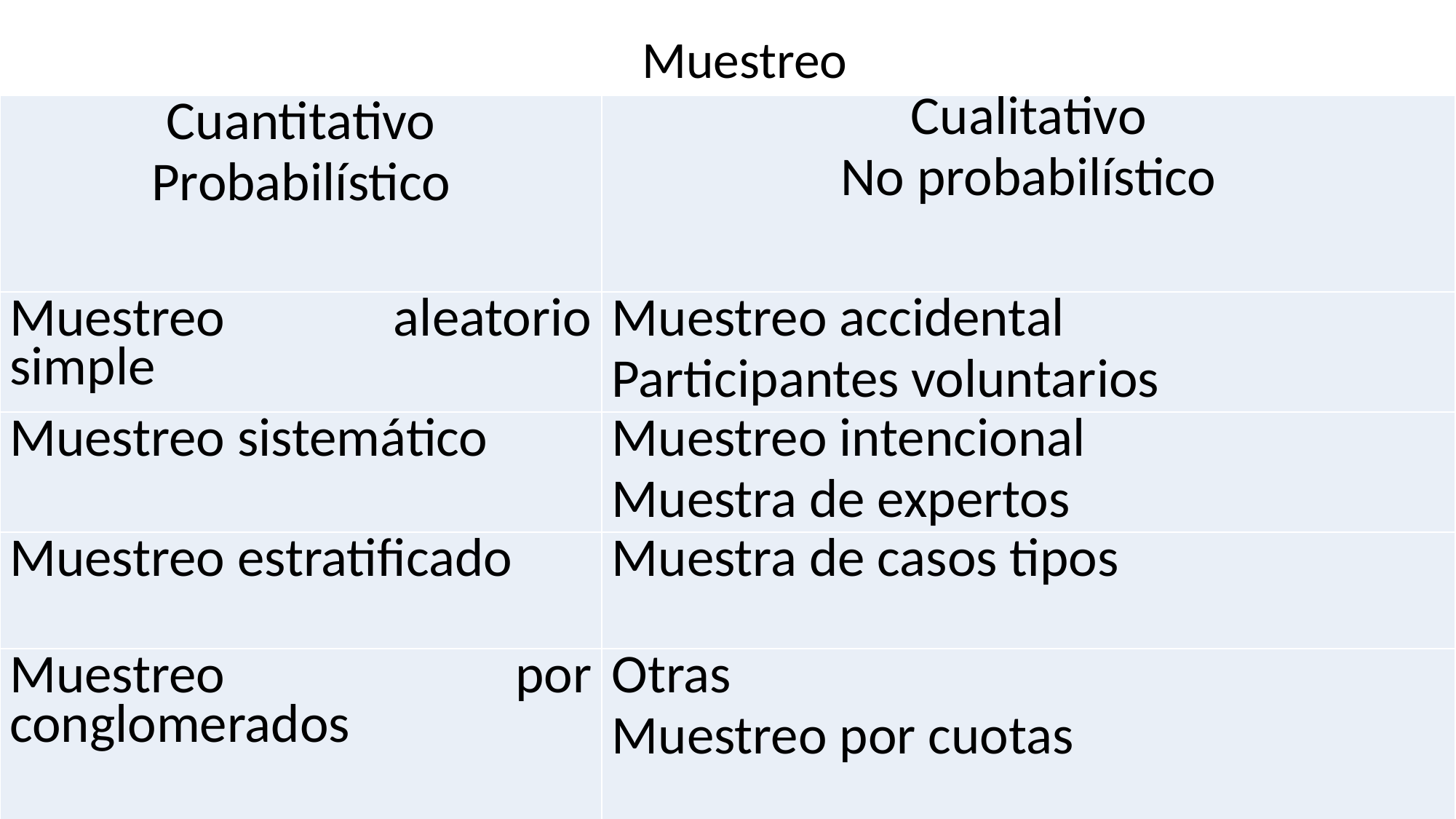

# Muestreo
| Cuantitativo Probabilístico | Cualitativo No probabilístico |
| --- | --- |
| Muestreo aleatorio simple | Muestreo accidental Participantes voluntarios |
| Muestreo sistemático | Muestreo intencional Muestra de expertos |
| Muestreo estratificado | Muestra de casos tipos |
| Muestreo por conglomerados | Otras Muestreo por cuotas |